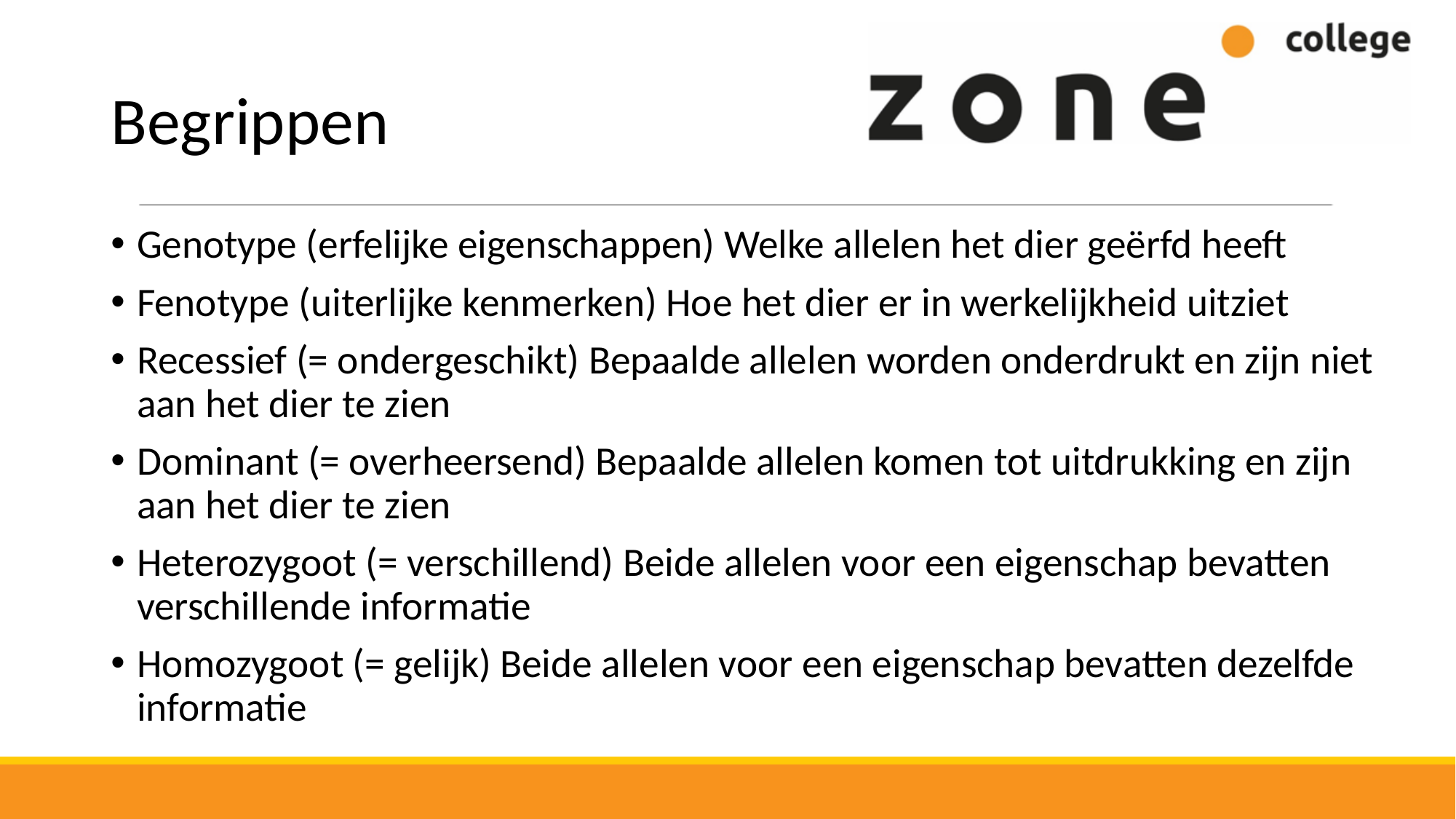

# Begrippen
Genotype (erfelijke eigenschappen) Welke allelen het dier geërfd heeft
Fenotype (uiterlijke kenmerken) Hoe het dier er in werkelijkheid uitziet
Recessief (= ondergeschikt) Bepaalde allelen worden onderdrukt en zijn niet aan het dier te zien
Dominant (= overheersend) Bepaalde allelen komen tot uitdrukking en zijn aan het dier te zien
Heterozygoot (= verschillend) Beide allelen voor een eigenschap bevatten verschillende informatie
Homozygoot (= gelijk) Beide allelen voor een eigenschap bevatten dezelfde informatie